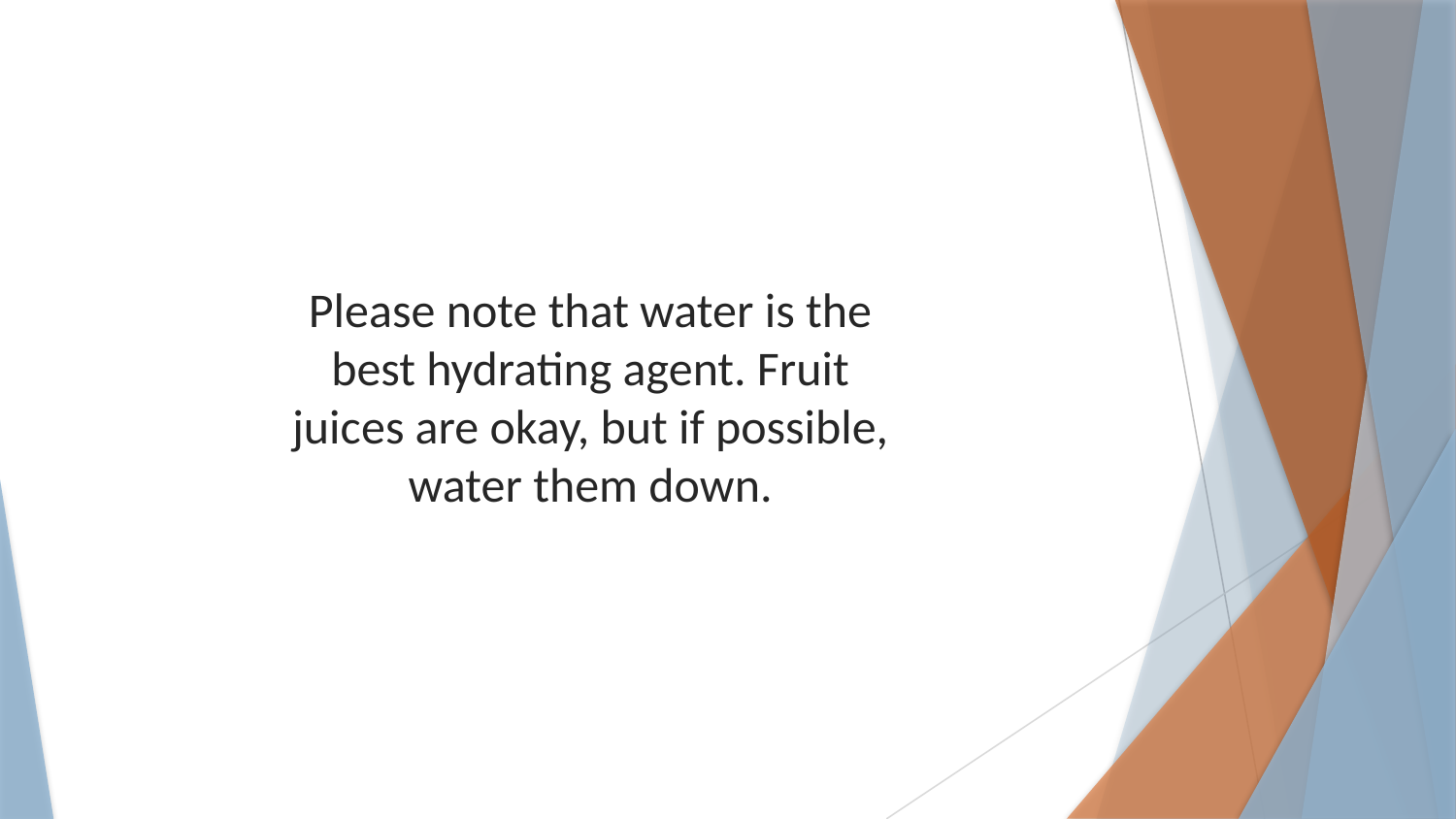

Please note that water is the best hydrating agent. Fruit juices are okay, but if possible, water them down.